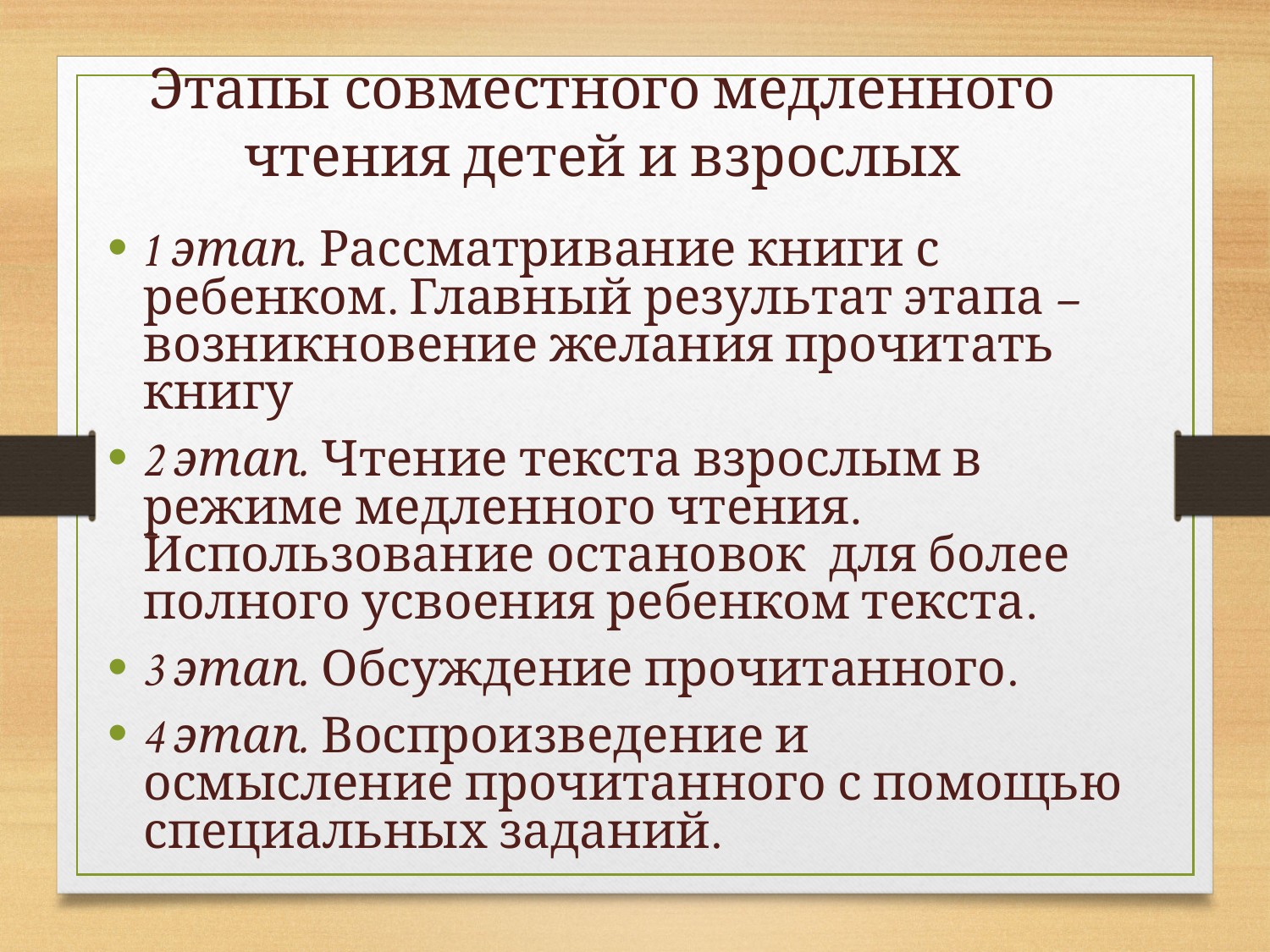

Этапы совместного медленного чтения детей и взрослых
1 этап. Рассматривание книги с ребенком. Главный результат этапа – возникновение желания прочитать книгу
2 этап. Чтение текста взрослым в режиме медленного чтения. Использование остановок  для более полного усвоения ребенком текста.
3 этап. Обсуждение прочитанного.
4 этап. Воспроизведение и осмысление прочитанного с помощью специальных заданий.